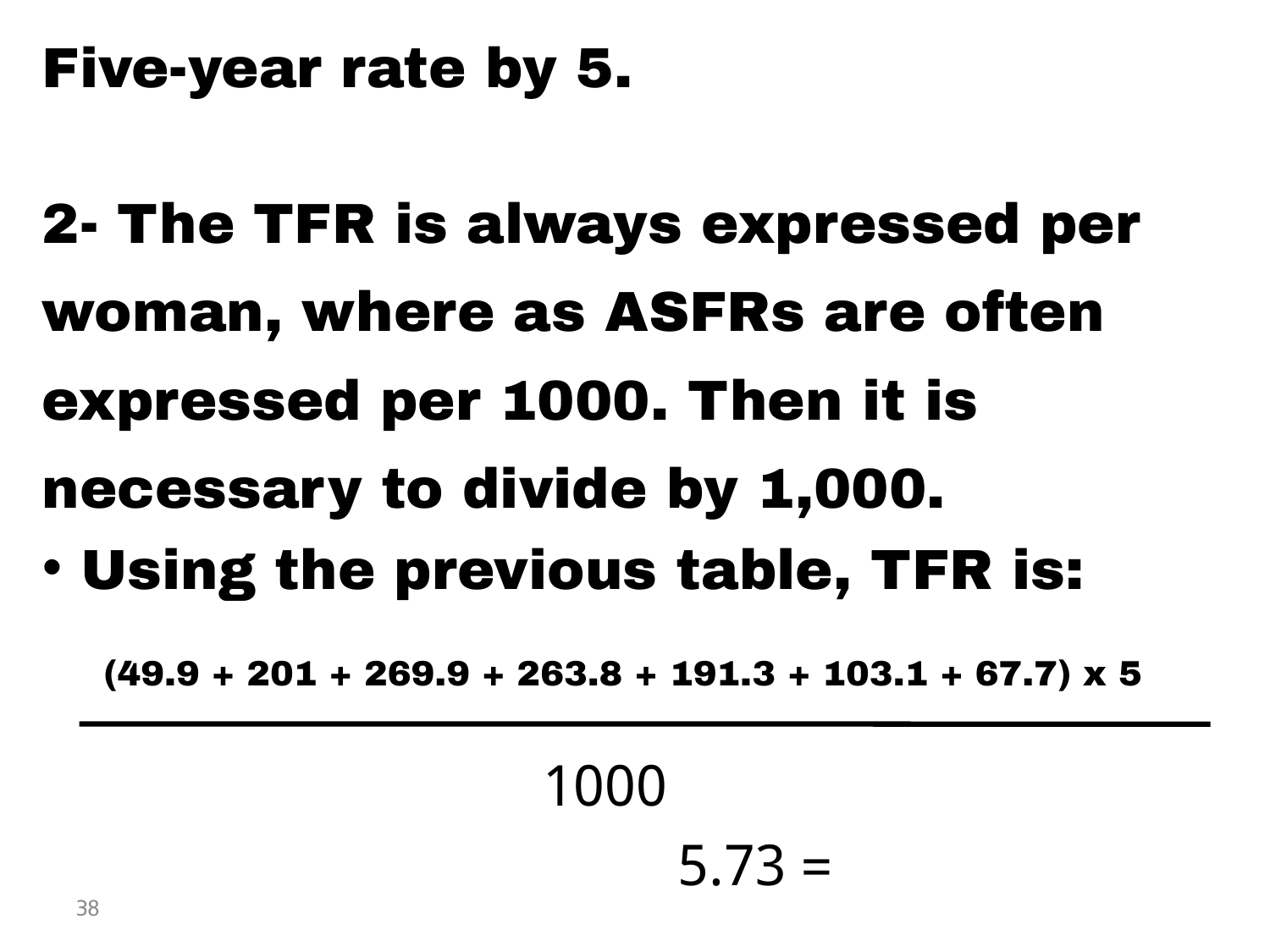

Five-year rate by 5.

2- The TFR is always expressed per woman, where as ASFRs are often expressed per 1000. Then it is necessary to divide by 1,000.
 Using the previous table, TFR is:

(49.9 + 201 + 269.9 + 263.8 + 191.3 + 103.1 + 67.7) x 5
1000
= 5.73
38